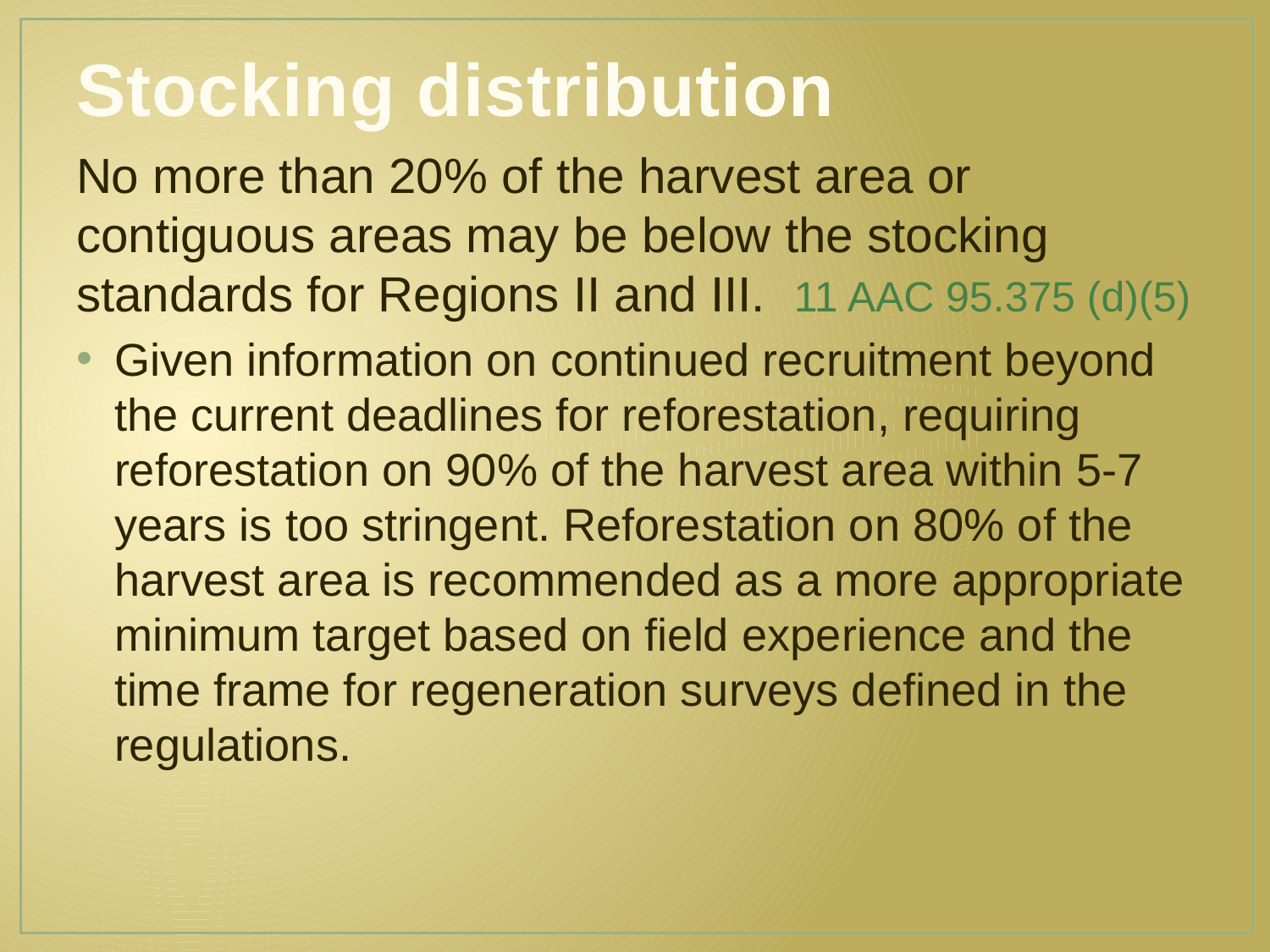

# Stocking distribution
No more than 20% of the harvest area or contiguous areas may be below the stocking standards for Regions II and III.  11 AAC 95.375 (d)(5)
Given information on continued recruitment beyond the current deadlines for reforestation, requiring reforestation on 90% of the harvest area within 5-7 years is too stringent. Reforestation on 80% of the harvest area is recommended as a more appropriate minimum target based on field experience and the time frame for regeneration surveys defined in the regulations.